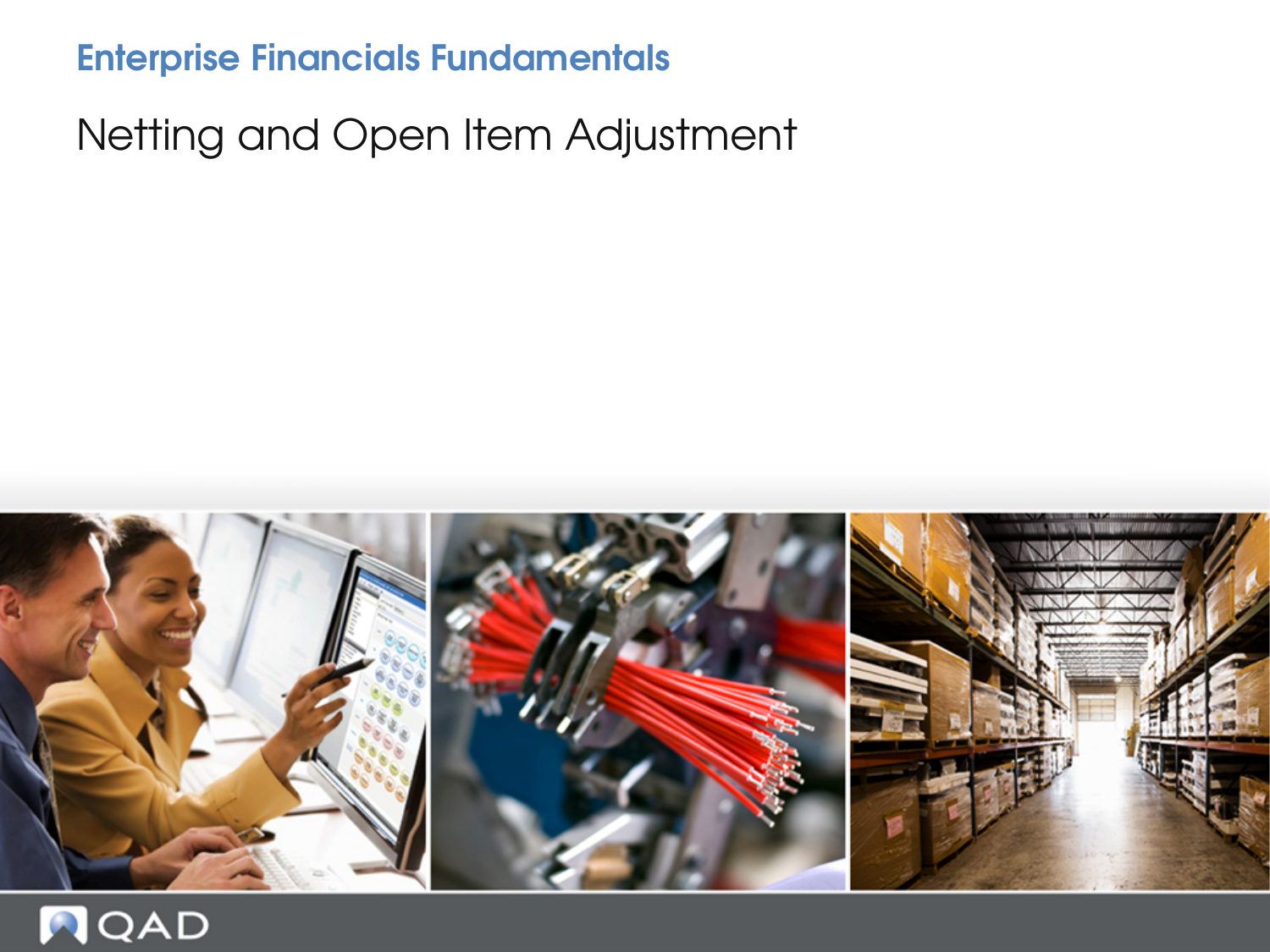

Enterprise Financials Fundamentals
# Netting and Open Item Adjustment